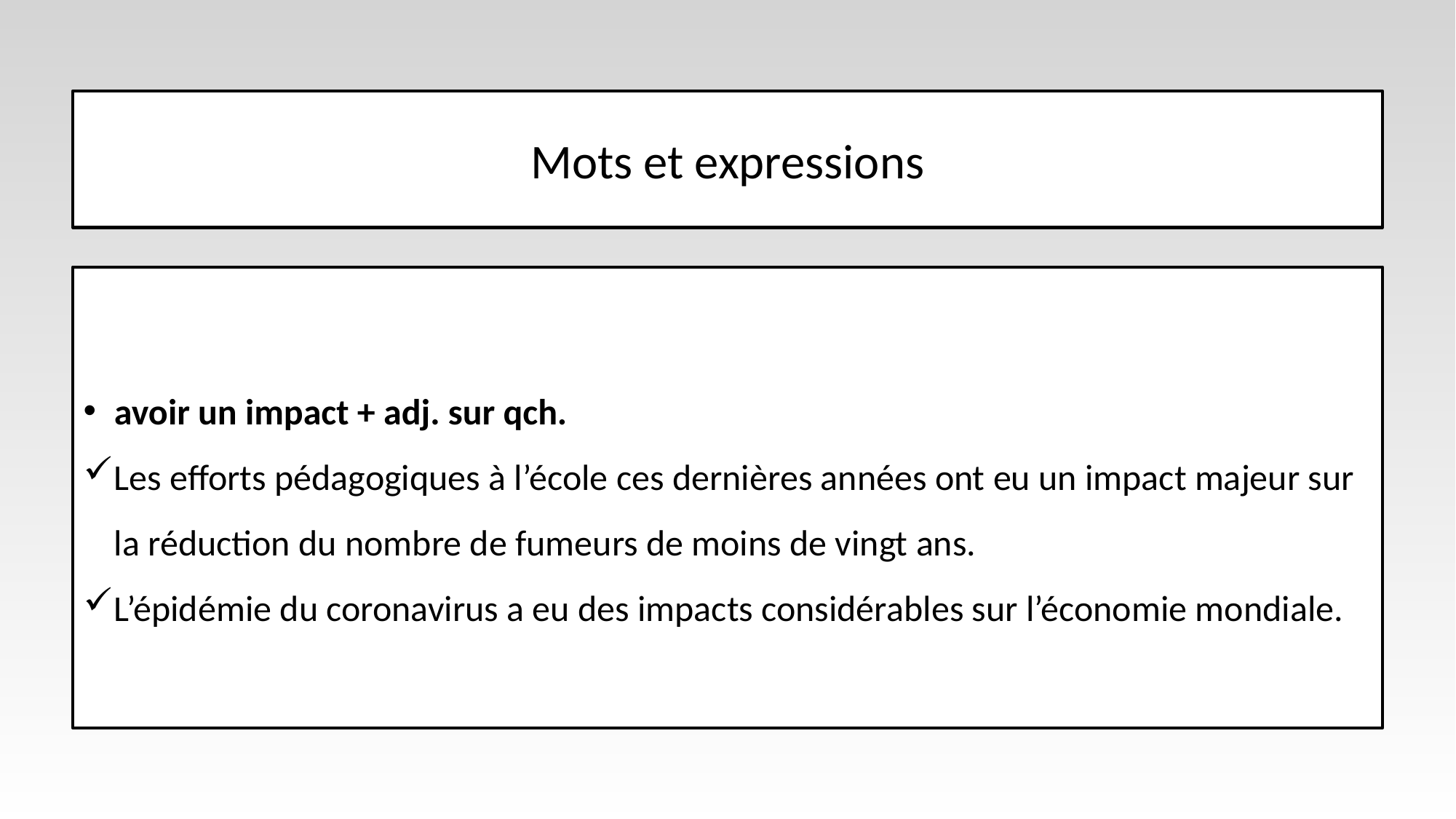

# Mots et expressions
avoir un impact + adj. sur qch.
Les efforts pédagogiques à l’école ces dernières années ont eu un impact majeur sur la réduction du nombre de fumeurs de moins de vingt ans.
L’épidémie du coronavirus a eu des impacts considérables sur l’économie mondiale.